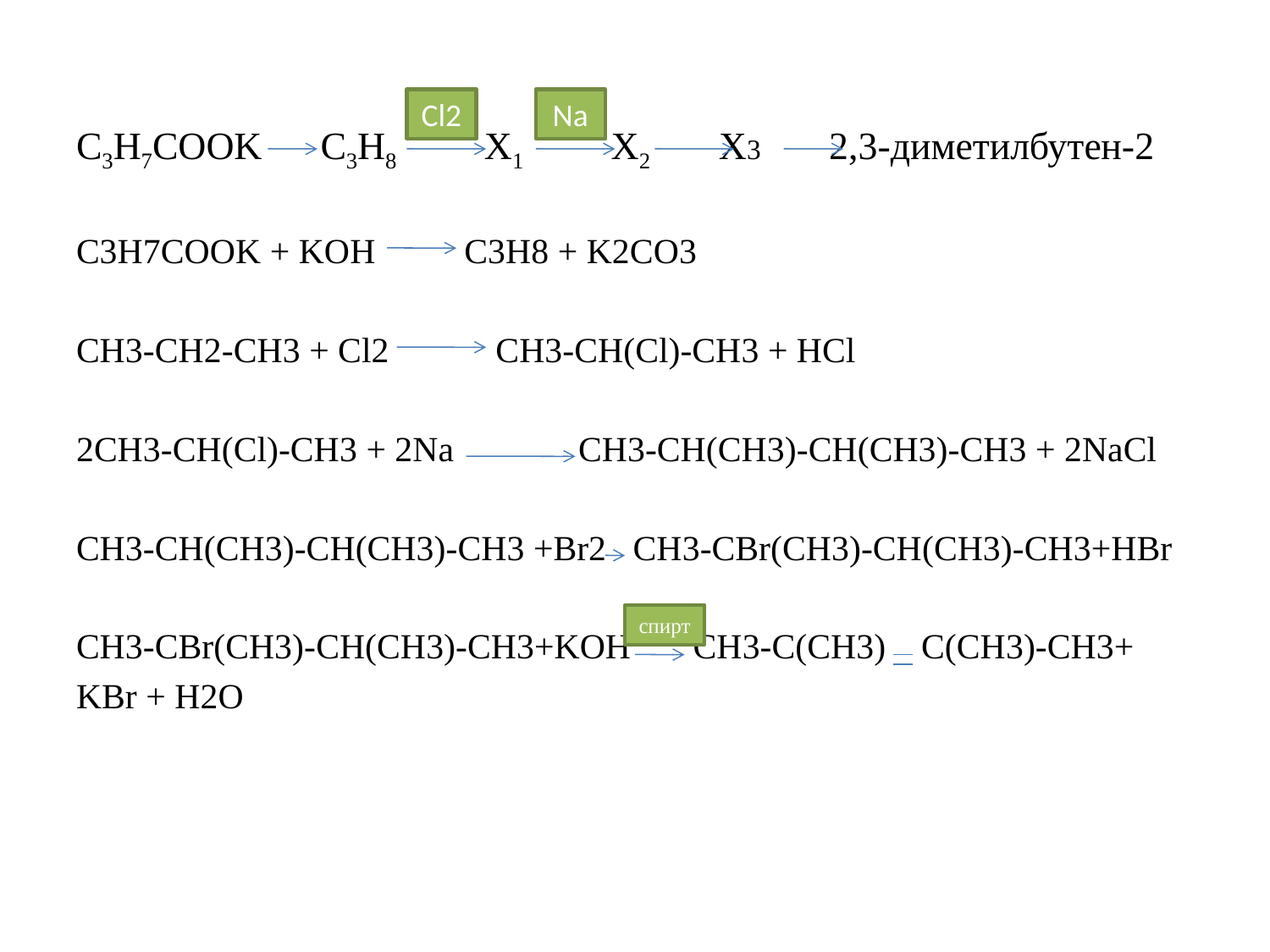

# C3H7COOK      C3H8         X1         X2            X3       2,3-диметилбутен-2
Cl2
Na
C3H7COOK + KOH          C3H8 + K2CO3

CH3-CH2-CH3 + Cl2            CH3-CH(Cl)-CH3 + HCl

2CH3-CH(Cl)-CH3 + 2Na              CH3-CH(CH3)-CH(CH3)-CH3 + 2NaCl

CH3-CH(CH3)-CH(CH3)-CH3 +Br2   CH3-CBr(CH3)-CH(CH3)-CH3+HBr

CH3-CBr(CH3)-CH(CH3)-CH3+KOH       CH3-C(CH3)    C(CH3)-CH3+
KBr + H2O

спирт